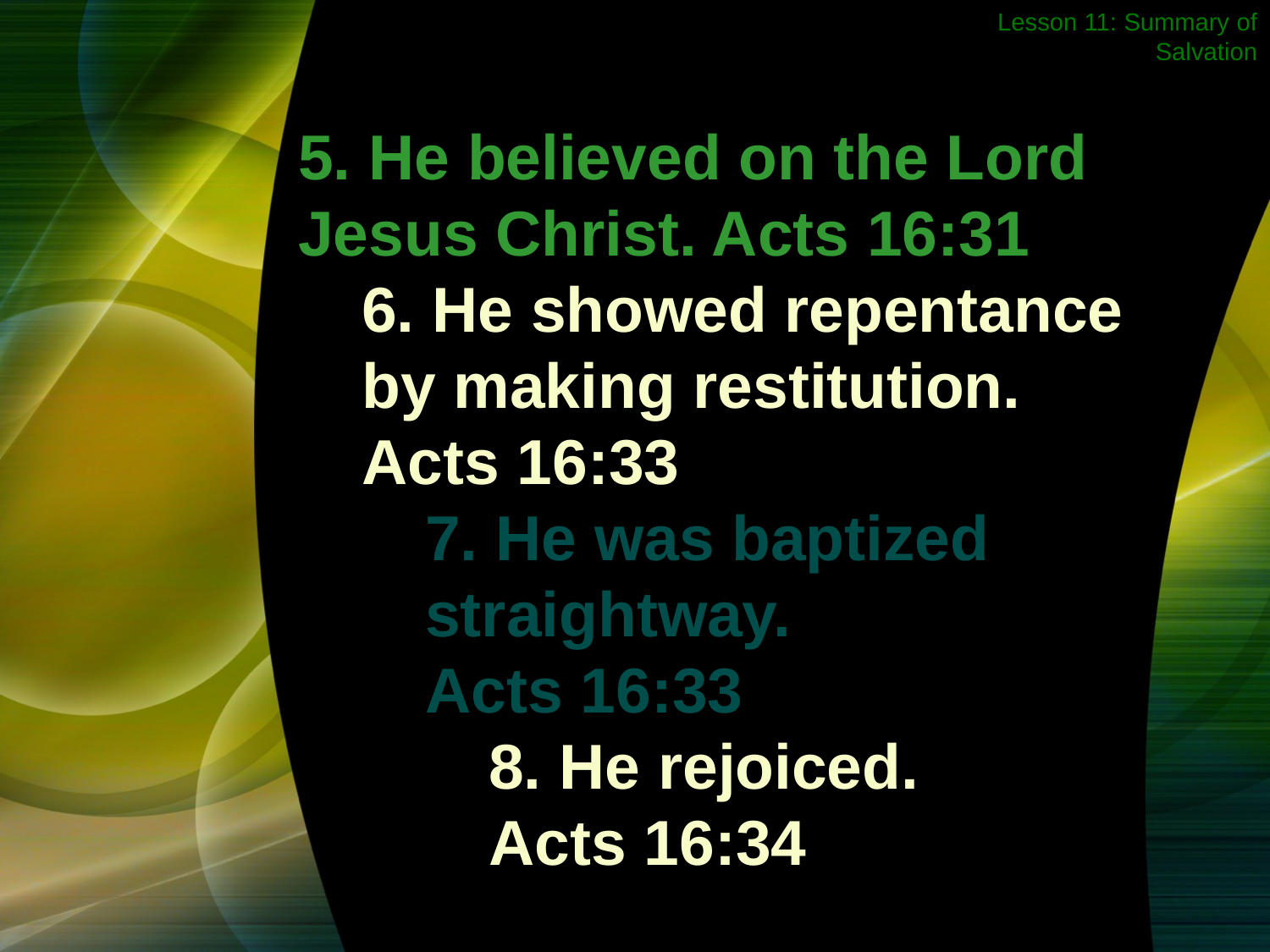

Lesson 11: Summary of Salvation
5. He believed on the Lord Jesus Christ. Acts 16:31
6. He showed repentance by making restitution. Acts 16:33
7. He was baptized straightway.
Acts 16:33
8. He rejoiced.
Acts 16:34